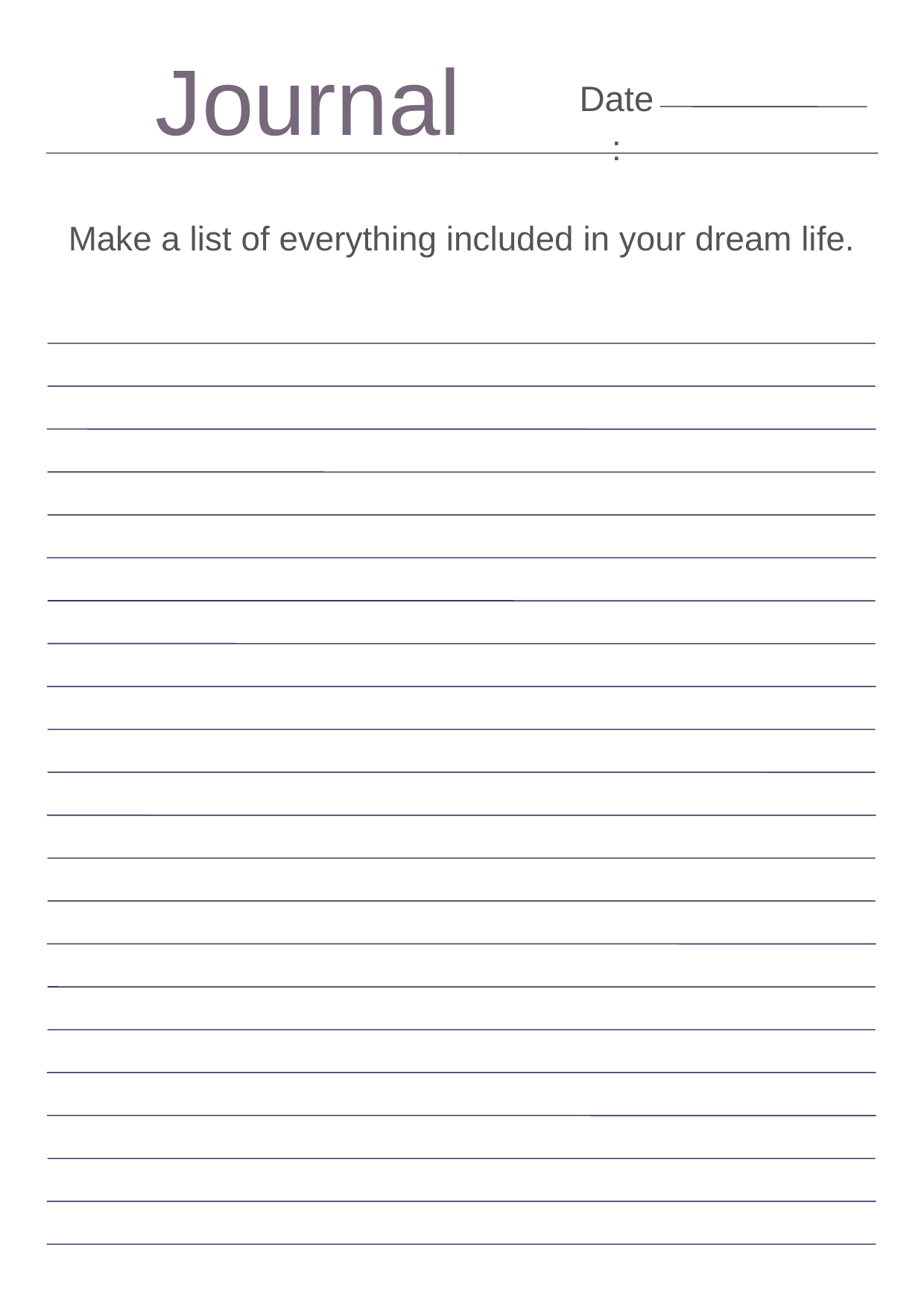

Journal
Date:

Make a list of everything included in your dream life.